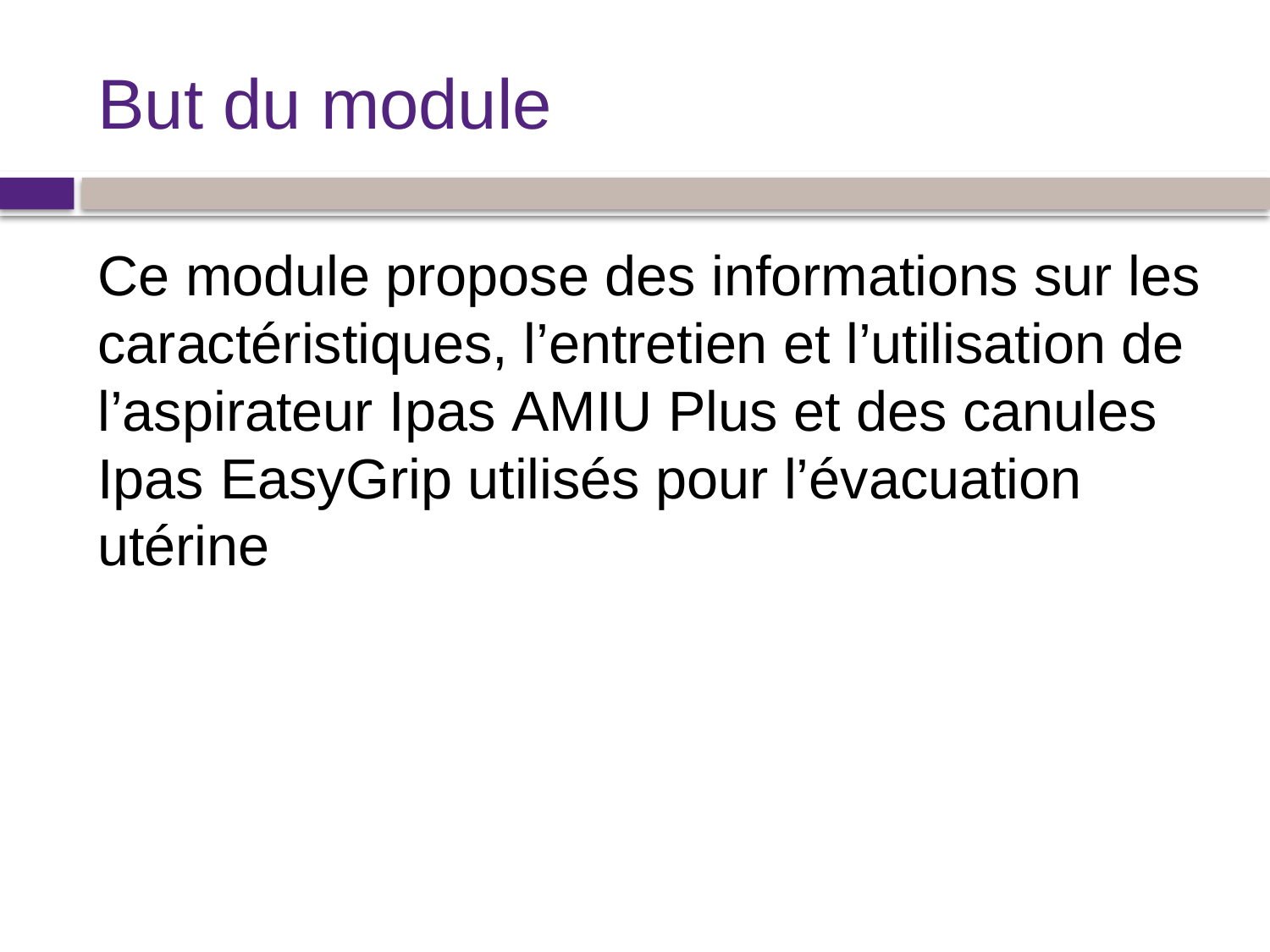

# But du module
Ce module propose des informations sur les caractéristiques, l’entretien et l’utilisation de l’aspirateur Ipas AMIU Plus et des canules Ipas EasyGrip utilisés pour l’évacuation utérine